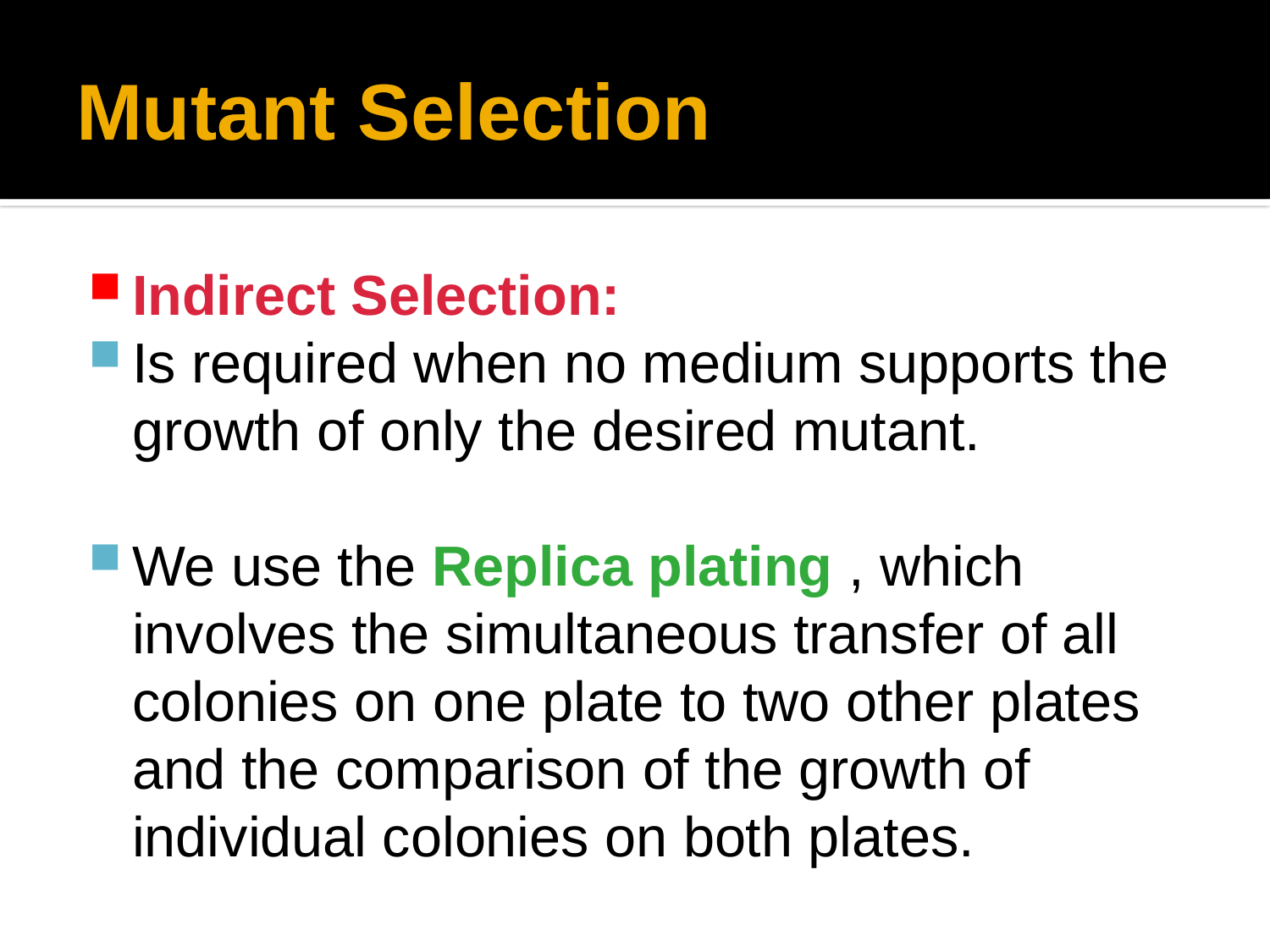

# Mutant Selection
Indirect Selection:
Is required when no medium supports the growth of only the desired mutant.

We use the Replica plating , which involves the simultaneous transfer of all colonies on one plate to two other plates and the comparison of the growth of individual colonies on both plates.